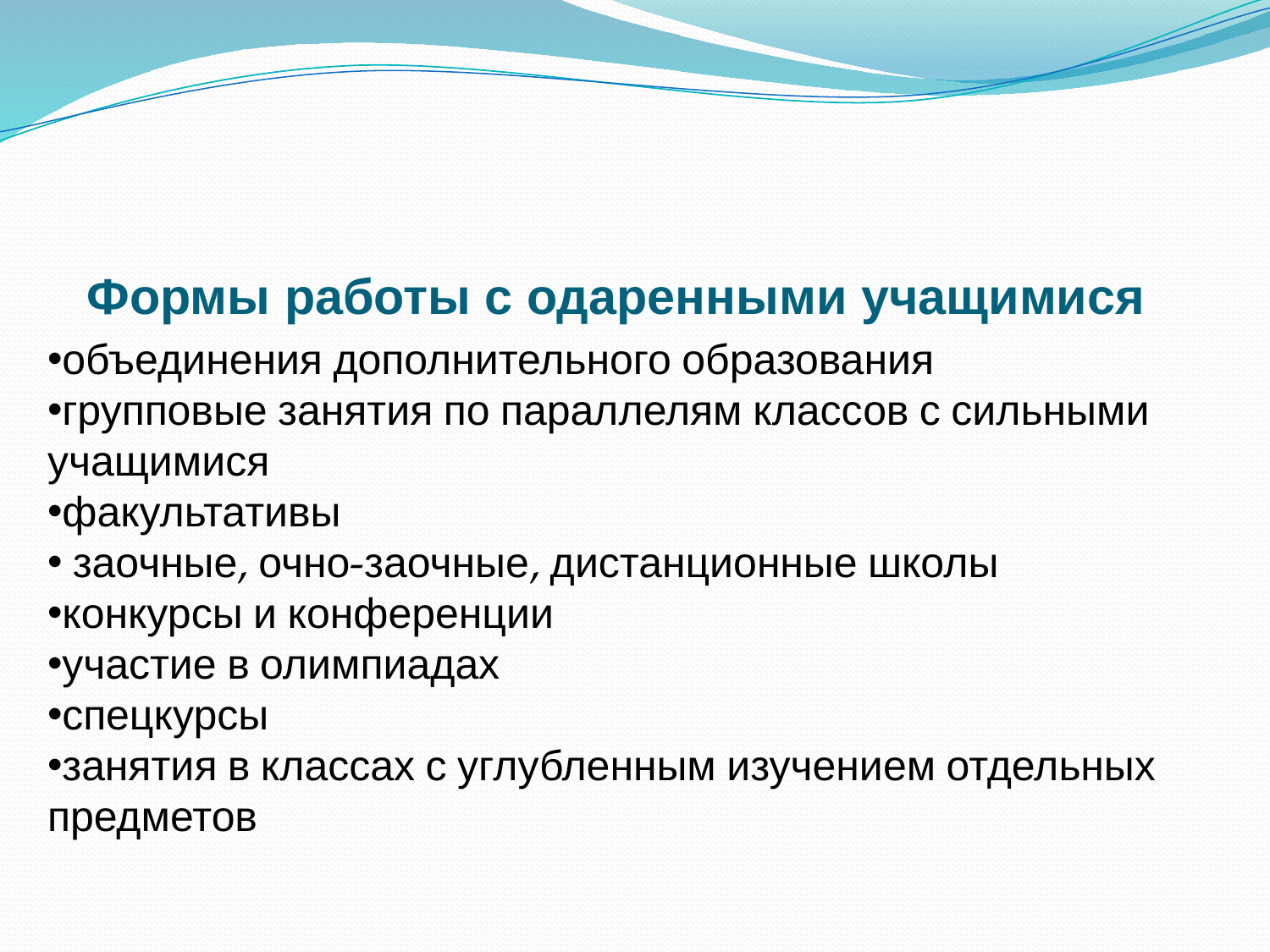

# Формы работы с одаренными учащимися
объединения дополнительного образования
групповые занятия по параллелям классов с сильными учащимися
факультативы
 заочные, очно-заочные, дистанционные школы
конкурсы и конференции
участие в олимпиадах
спецкурсы
занятия в классах с углубленным изучением отдельных предметов